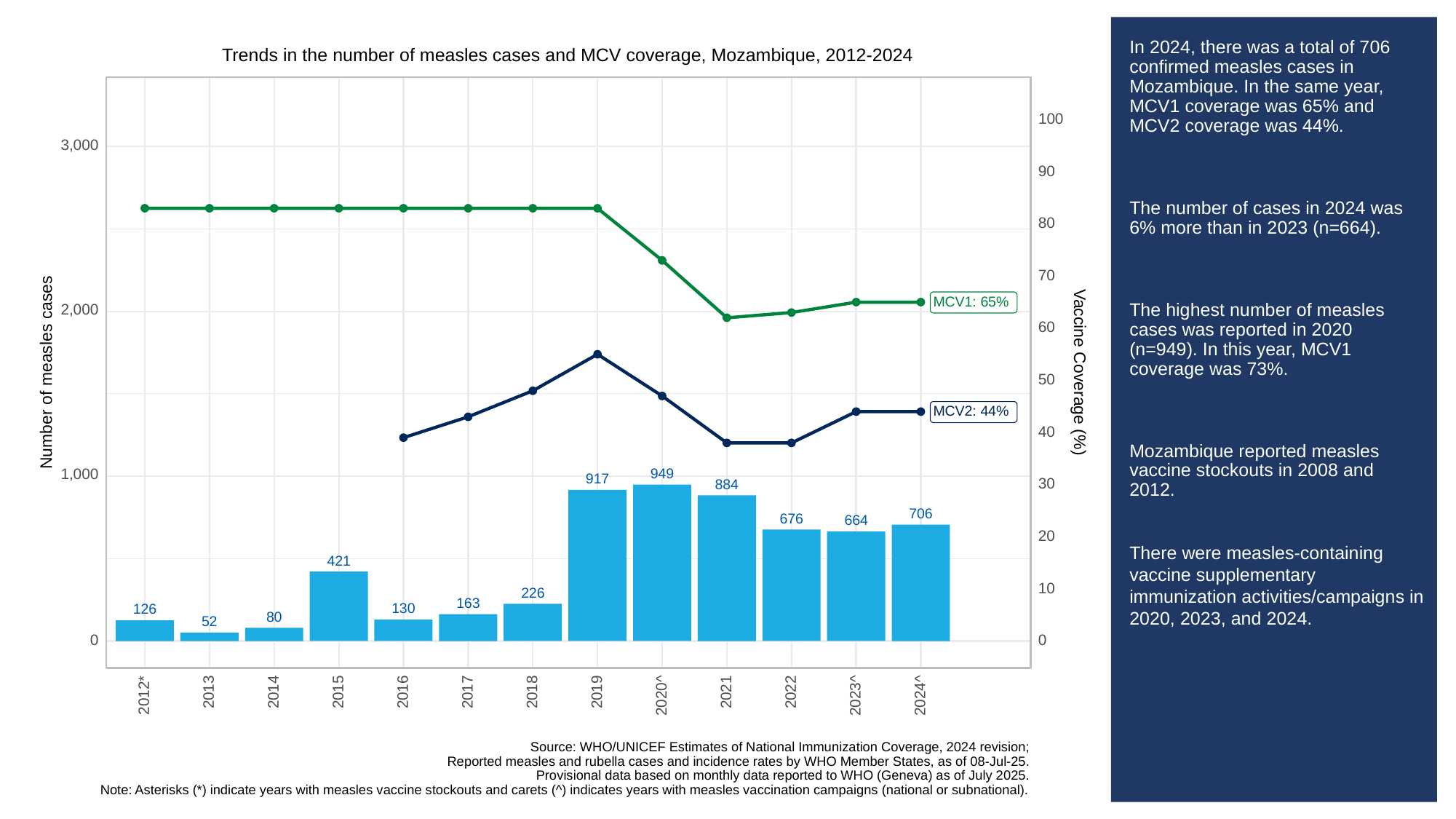

# In 2024, there was a total of 706 confirmed measles cases in Mozambique. In the same year, MCV1 coverage was 65% and MCV2 coverage was 44%.

The number of cases in 2024 was 6% more than in 2023 (n=664).

The highest number of measles cases was reported in 2020 (n=949). In this year, MCV1 coverage was 73%.

Mozambique reported measles vaccine stockouts in 2008 and 2012.

There were measles-containing vaccine supplementary immunization activities/campaigns in 2020, 2023, and 2024.

Trends in the number of measles cases and MCV coverage, Mozambique, 2012-2024

100
3,000

90

80

70

MCV1: 65%

2,000

60

Vaccine Coverage (%)
Number of measles cases
50

MCV2: 44%

40

1,000
949
917

30
884

706
676
664

20

421

10
226
163

130
126
80

52

0
0

2013
2014
2015
2016
2017
2018
2019
2021
2022
2012*
2023^
2020^
2024^
Source: WHO/UNICEF Estimates of National Immunization Coverage, 2024 revision;
Reported measles and rubella cases and incidence rates by WHO Member States, as of 08-Jul-25.
Provisional data based on monthly data reported to WHO (Geneva) as of July 2025.
Note: Asterisks (*) indicate years with measles vaccine stockouts and carets (^) indicates years with measles vaccination campaigns (national or subnational).